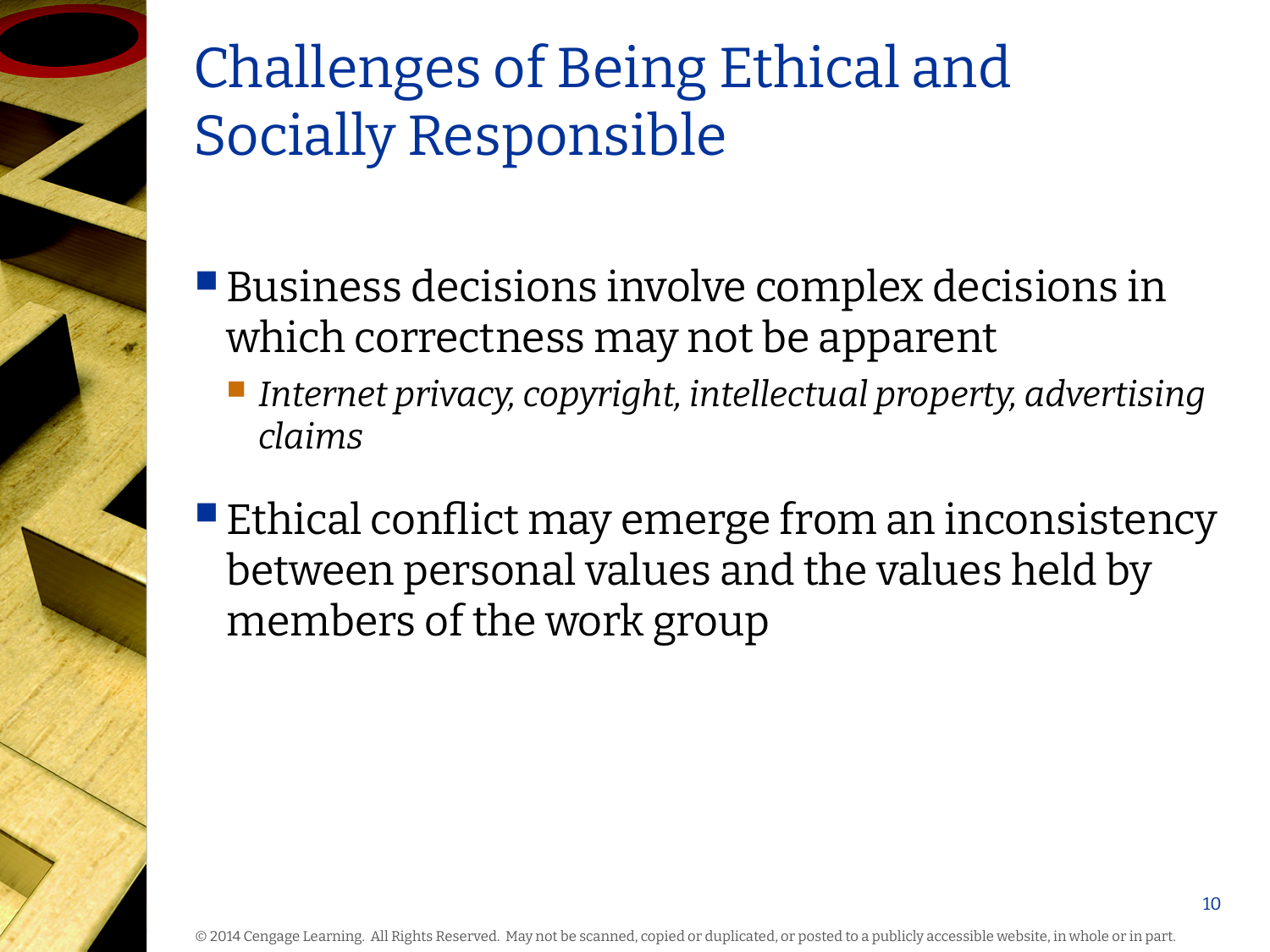

# Challenges of Being Ethical and Socially Responsible

Business decisions involve complex decisions in which correctness may not be apparent
Internet privacy, copyright, intellectual property, advertising claims
Ethical conflict may emerge from an inconsistency between personal values and the values held by members of the work group
10